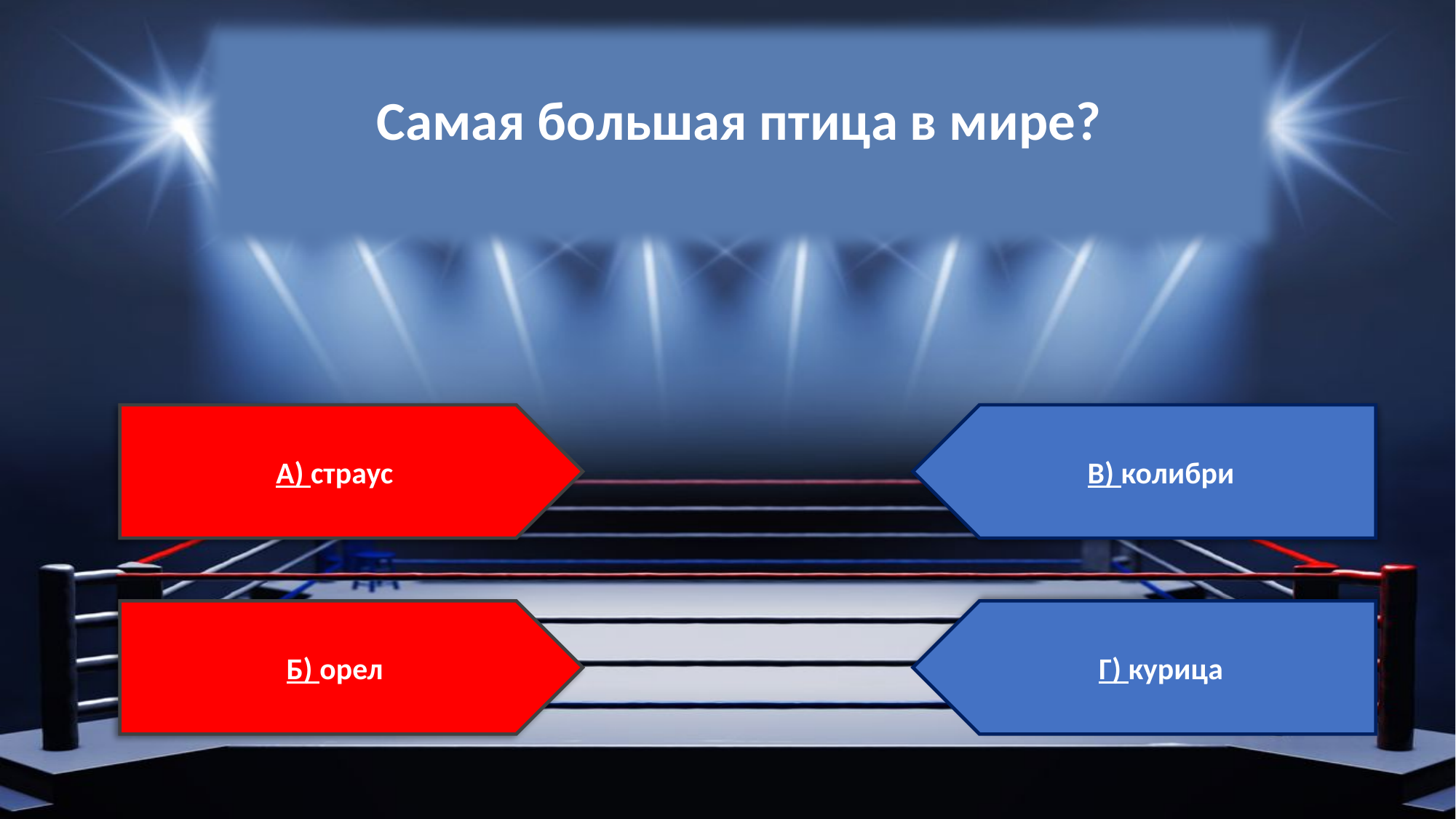

Самая большая птица в мире?

А) страус
В) колибри
Б) орел
Г) курица